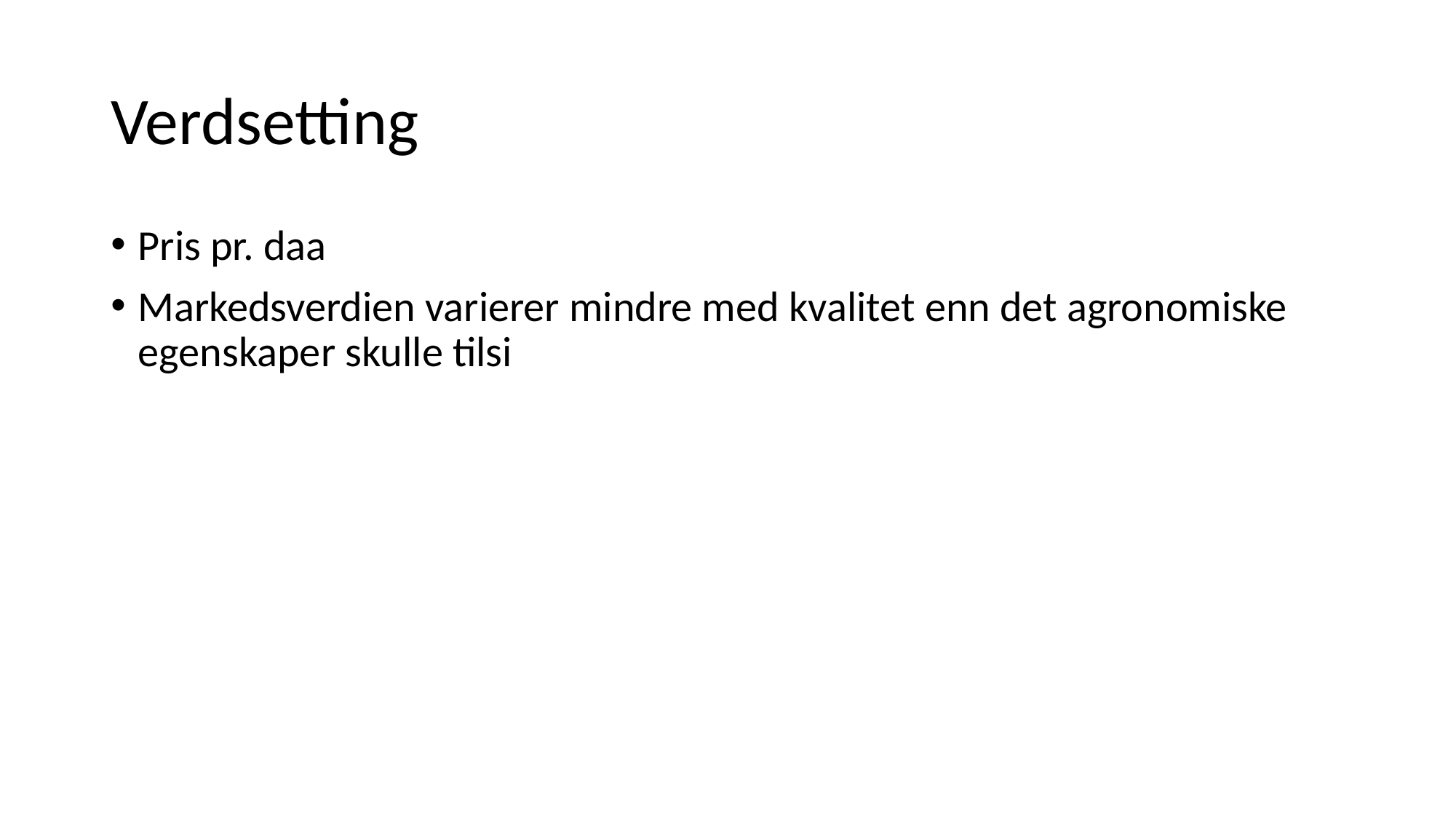

# Verdsetting
Pris pr. daa
Markedsverdien varierer mindre med kvalitet enn det agronomiske egenskaper skulle tilsi